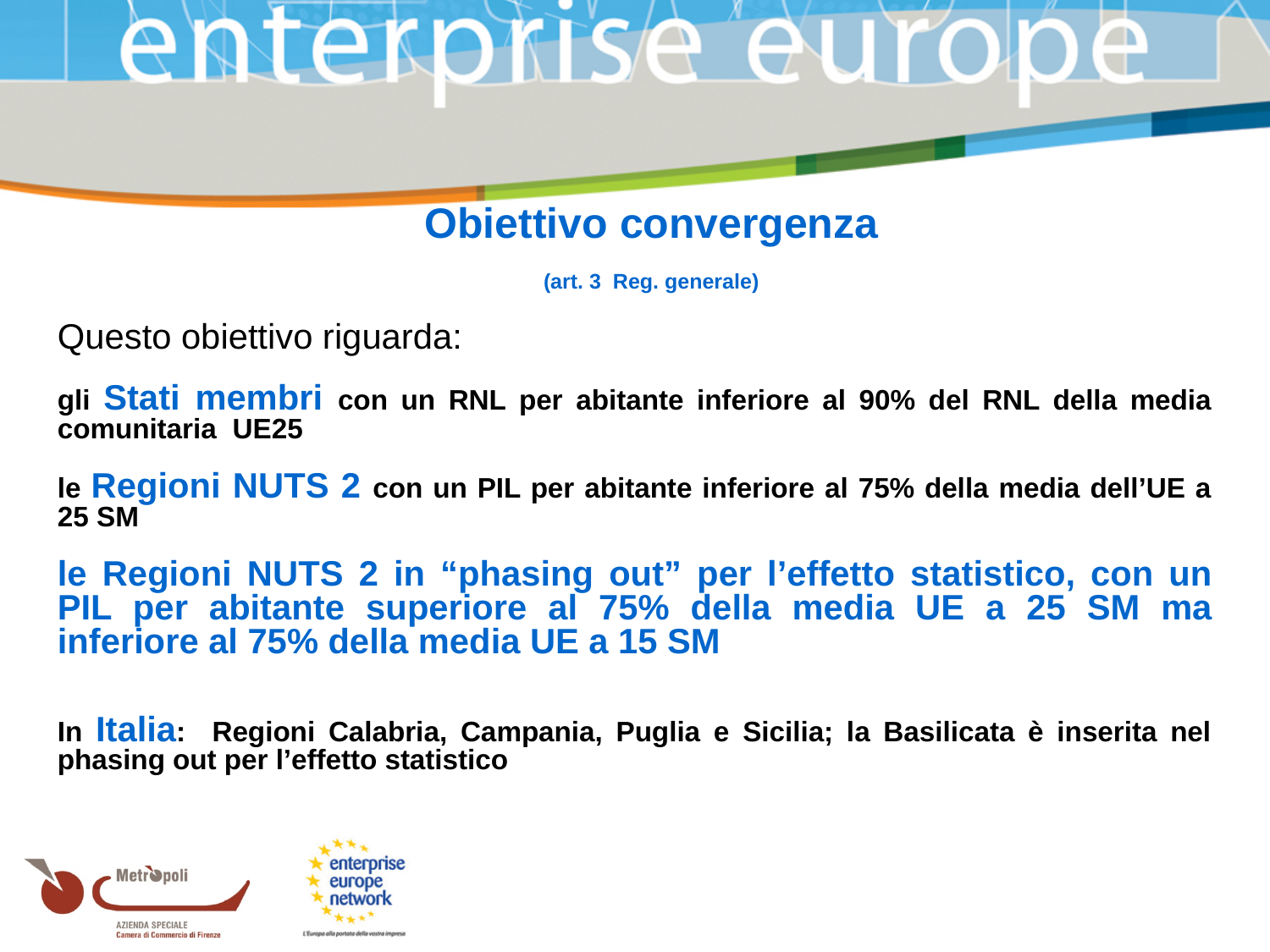

Obiettivo convergenza
(art. 3  Reg. generale)
Questo obiettivo riguarda:

gli Stati membri con un RNL per abitante inferiore al 90% del RNL della media comunitaria  UE25

le Regioni NUTS 2 con un PIL per abitante inferiore al 75% della media dell’UE a 25 SM

le Regioni NUTS 2 in “phasing out” per l’effetto statistico, con un PIL per abitante superiore al 75% della media UE a 25 SM ma inferiore al 75% della media UE a 15 SM

In Italia:  Regioni Calabria, Campania, Puglia e Sicilia; la Basilicata è inserita nel phasing out per l’effetto statistico